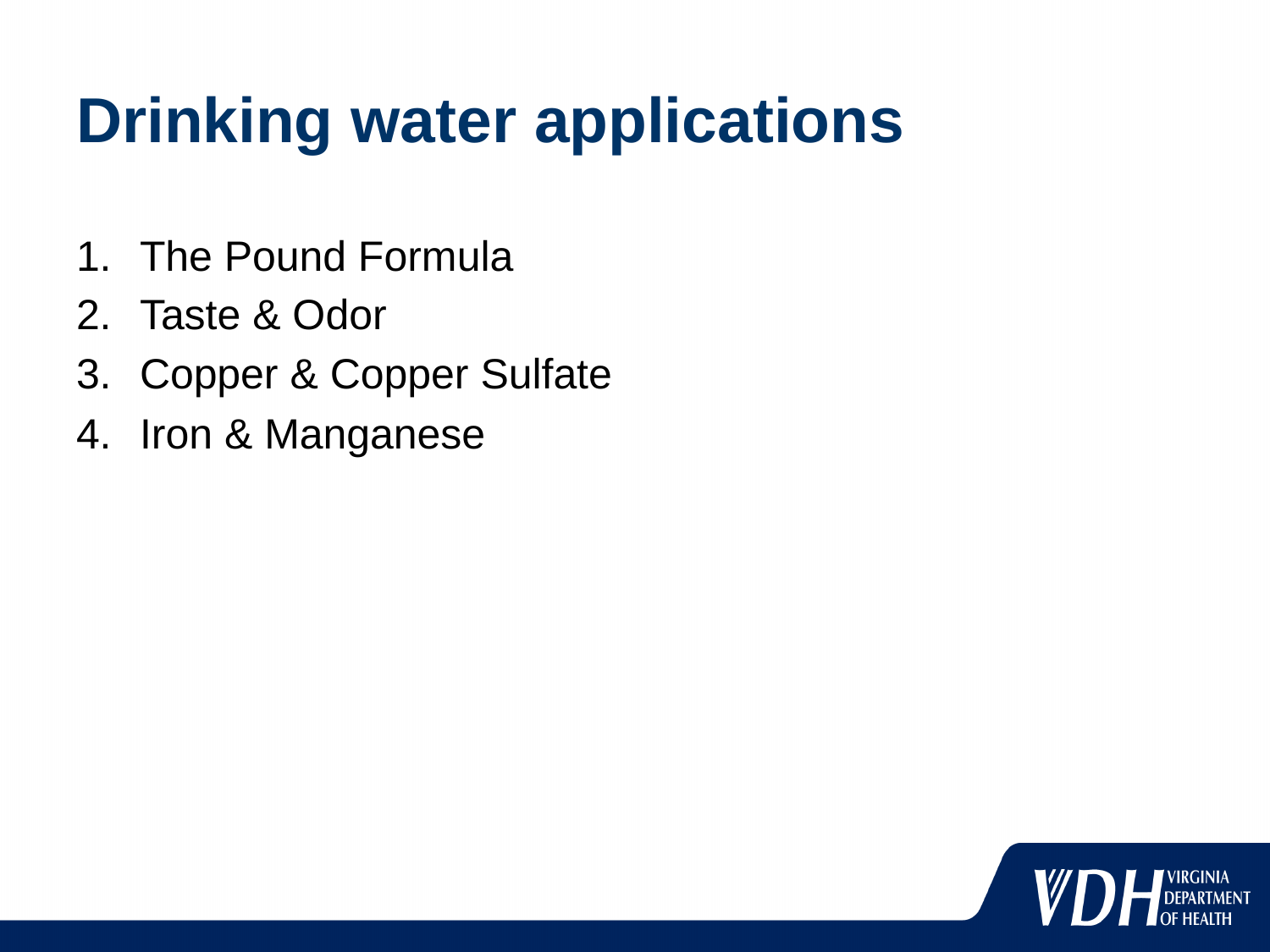

# Drinking water applications
The Pound Formula
Taste & Odor
Copper & Copper Sulfate
Iron & Manganese